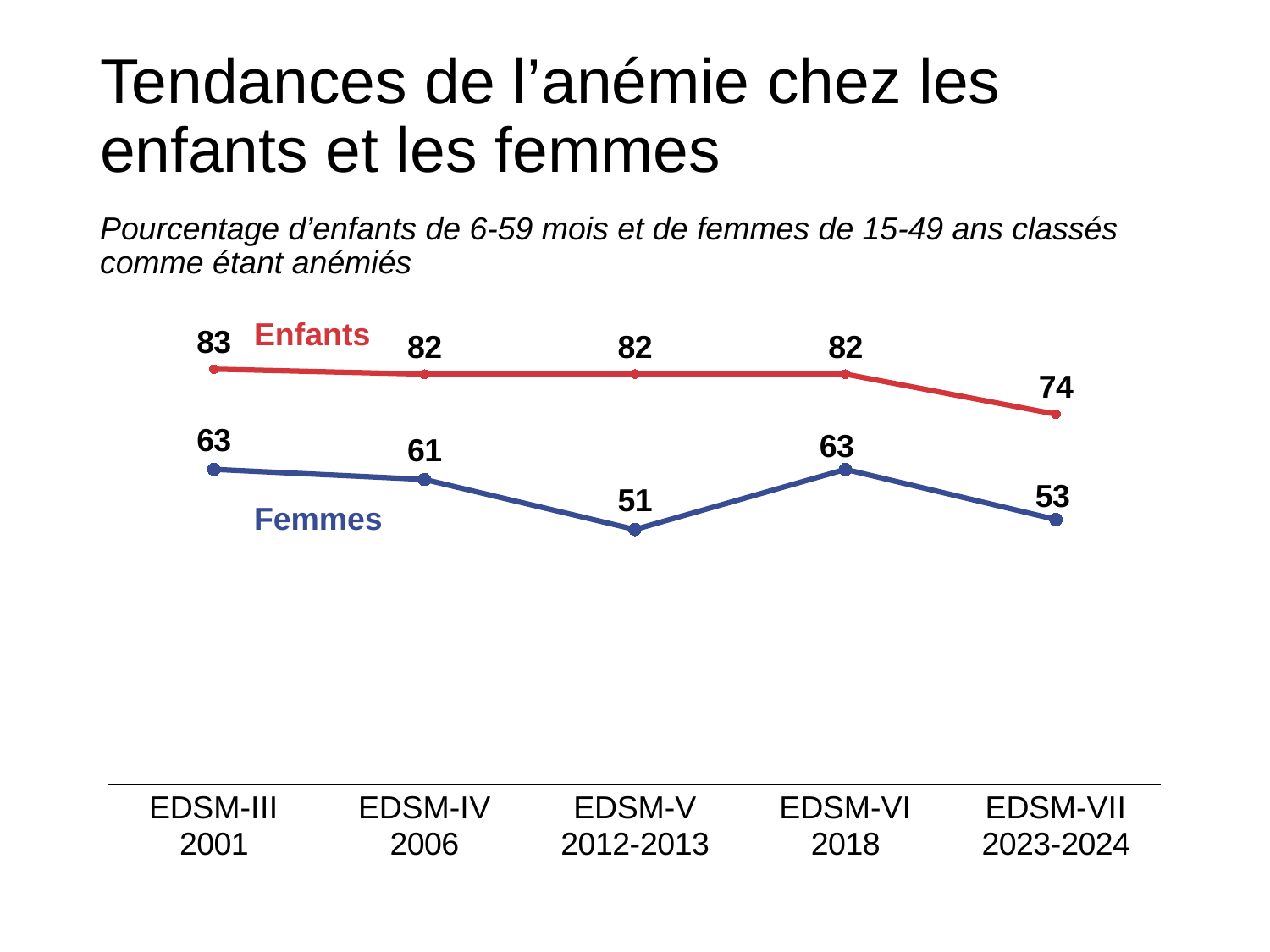

# Tendances de l’anémie chez les enfants et les femmes
Pourcentage d’enfants de 6-59 mois et de femmes de 15-49 ans classés comme étant anémiés

### Chart

| Category | Enfants | Femmes |
|---|---|---|
| EDSM-III
2001 | 83.0 | 63.0 |
| EDSM-IV
2006 | 82.0 | 61.0 |
| EDSM-V
2012-2013 | 82.0 | 51.0 |
| EDSM-VI
2018 | 82.0 | 63.0 |
| EDSM-VII
2023-2024 | 74.0 | 53.0 |
Enfants
Femmes